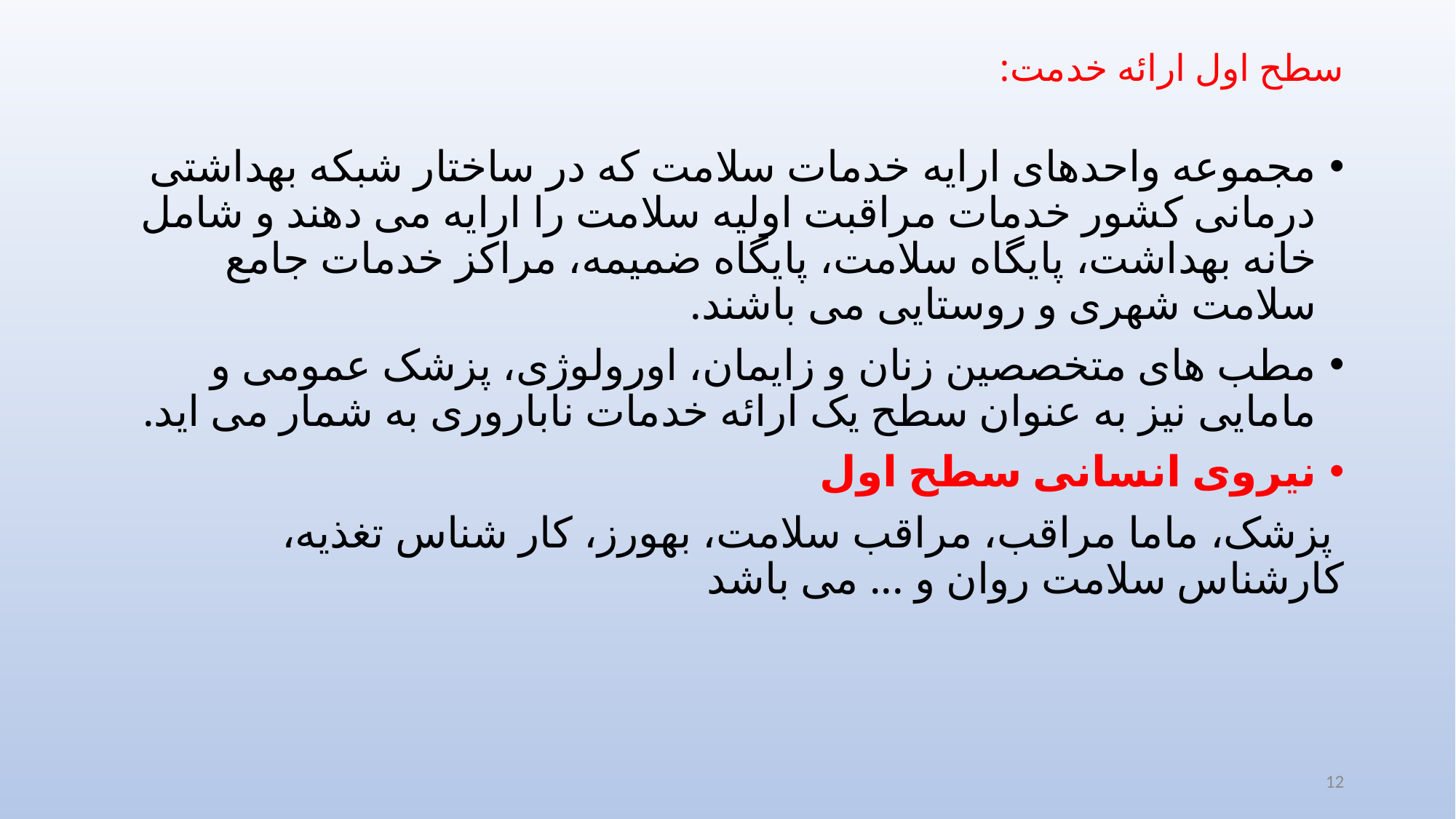

# سطح اول ارائه خدمت:
مجموعه واحدهای ارایه خدمات سلامت که در ساختار شبکه بهداشتی درمانی کشور خدمات مراقبت اولیه سلامت را ارایه می دهند و شامل خانه بهداشت، پایگاه سلامت، پایگاه ضمیمه، مراکز خدمات جامع سلامت شهری و روستایی می باشند.
مطب های متخصصین زنان و زایمان، اورولوژی، پزشک عمومی و مامایی نیز به عنوان سطح یک ارائه خدمات ناباروری به شمار می اید.
نیروی انسانی سطح اول
 پزشک، ماما مراقب، مراقب سلامت، بهورز، کار شناس تغذیه، کارشناس سلامت روان و ... می باشد

12